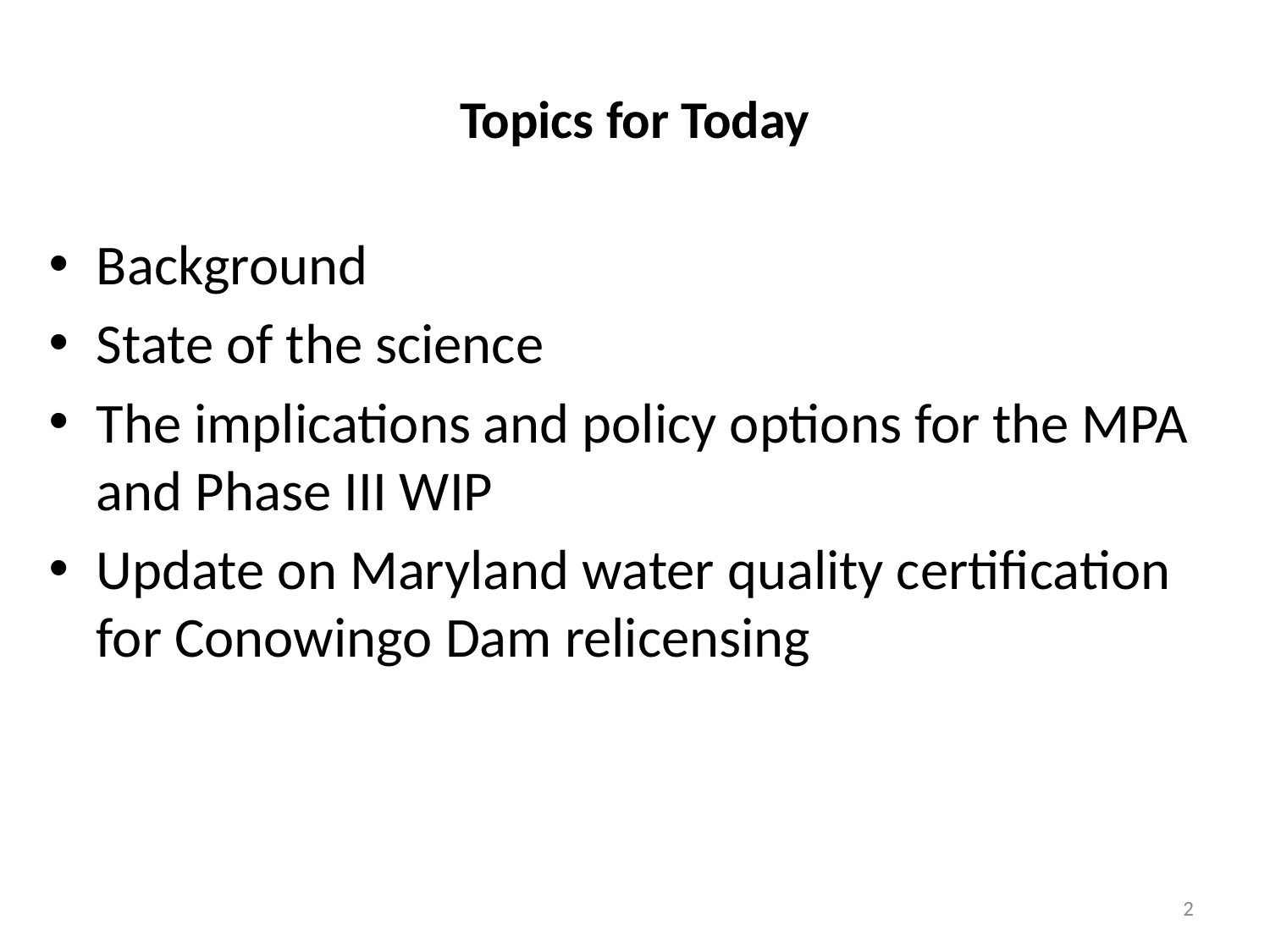

# Topics for Today
Background
State of the science
The implications and policy options for the MPA and Phase III WIP
Update on Maryland water quality certification for Conowingo Dam relicensing

2